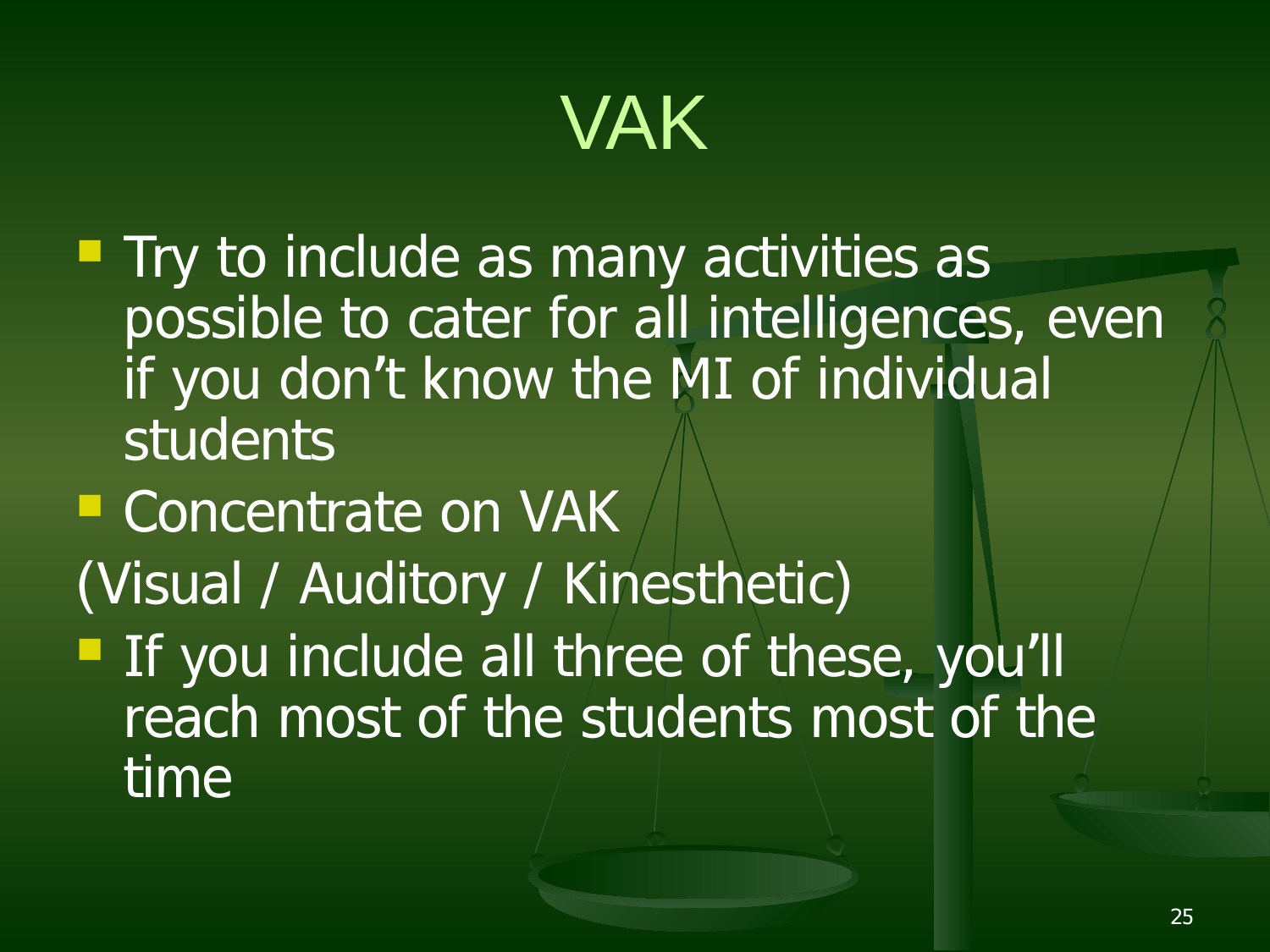

# VAK
Try to include as many activities as possible to cater for all intelligences, even if you don’t know the MI of individual students
Concentrate on VAK
(Visual / Auditory / Kinesthetic)
If you include all three of these, you’ll reach most of the students most of the time
25